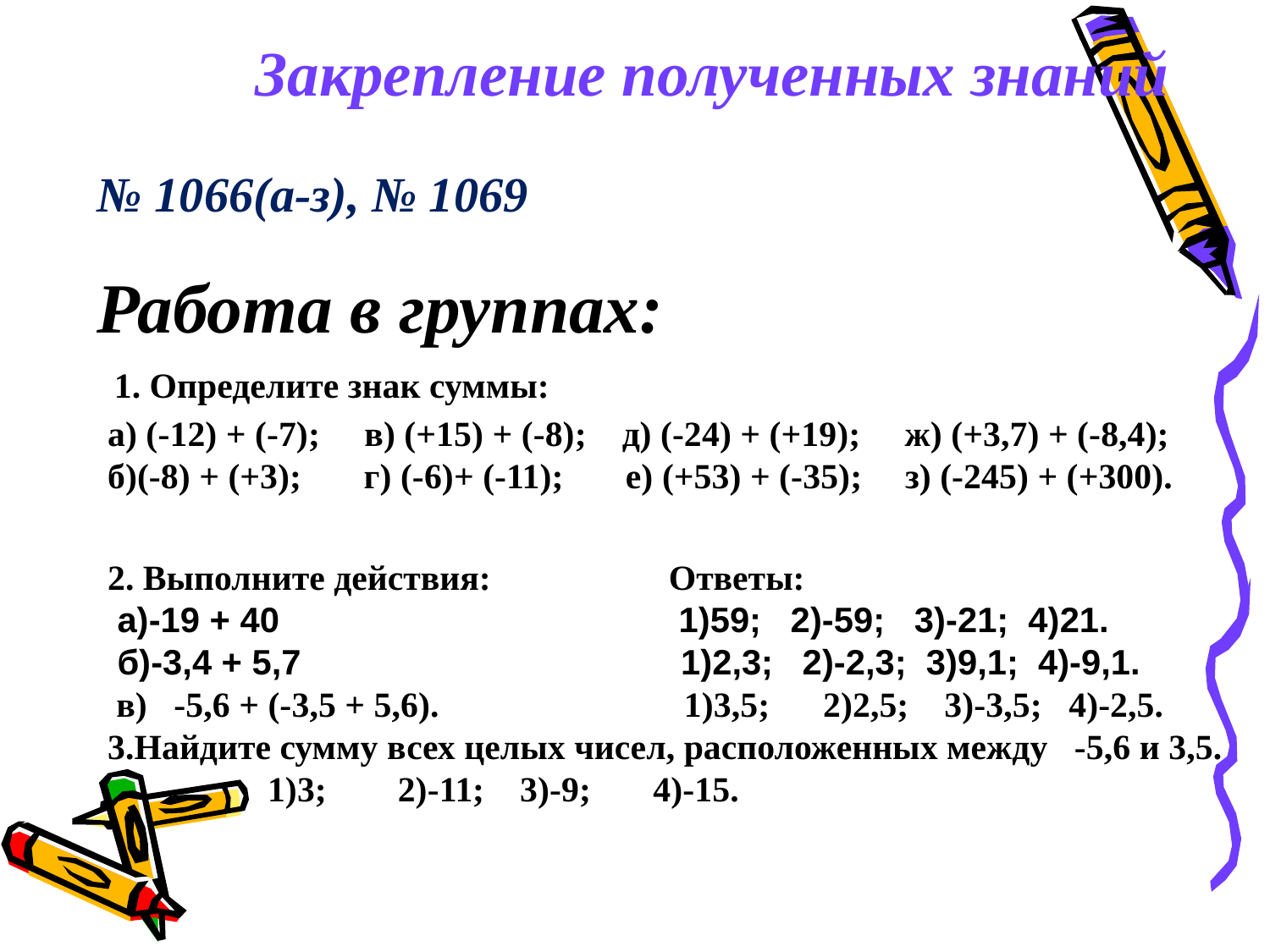

Закрепление полученных знаний
№ 1066(а-з), № 1069
Работа в группах:

а) (-12) + (-7);     в) (+15) + (-8);    д) (-24) + (+19);     ж) (+3,7) + (-8,4);
б)(-8) + (+3);       г) (-6)+ (-11);       е) (+53) + (-35);	    з) (-245) + (+300).

2. Выполните действия:                    Ответы:
 а)-19 + 40                                         1)59;   2)-59;   3)-21;  4)21.
 б)-3,4 + 5,7                                       1)2,3;   2)-2,3;  3)9,1;  4)-9,1.
 в)   -5,6 + (-3,5 + 5,6).	                      1)3,5;      2)2,5;    3)-3,5;   4)-2,5.
3.Найдите сумму всех целых чисел, расположенных между   -5,6 и 3,5.
                  1)3;        2)-11;    3)-9;       4)-15.
1. Определите знак суммы: